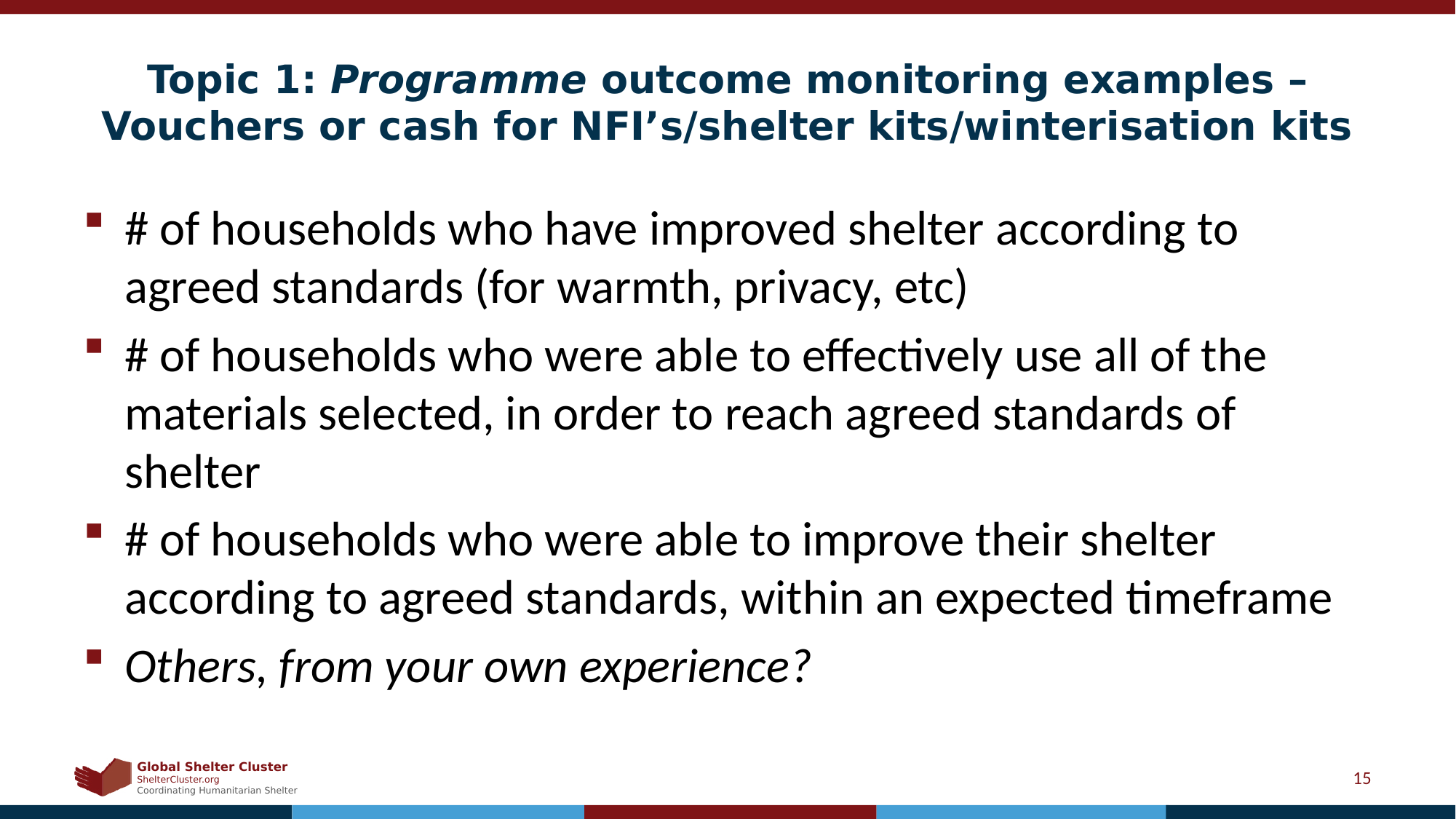

# Topic 1: Programme outcome monitoring examples – Vouchers or cash for NFI’s/shelter kits/winterisation kits
# of households who have improved shelter according to agreed standards (for warmth, privacy, etc)
# of households who were able to effectively use all of the materials selected, in order to reach agreed standards of shelter
# of households who were able to improve their shelter according to agreed standards, within an expected timeframe
Others, from your own experience?
15